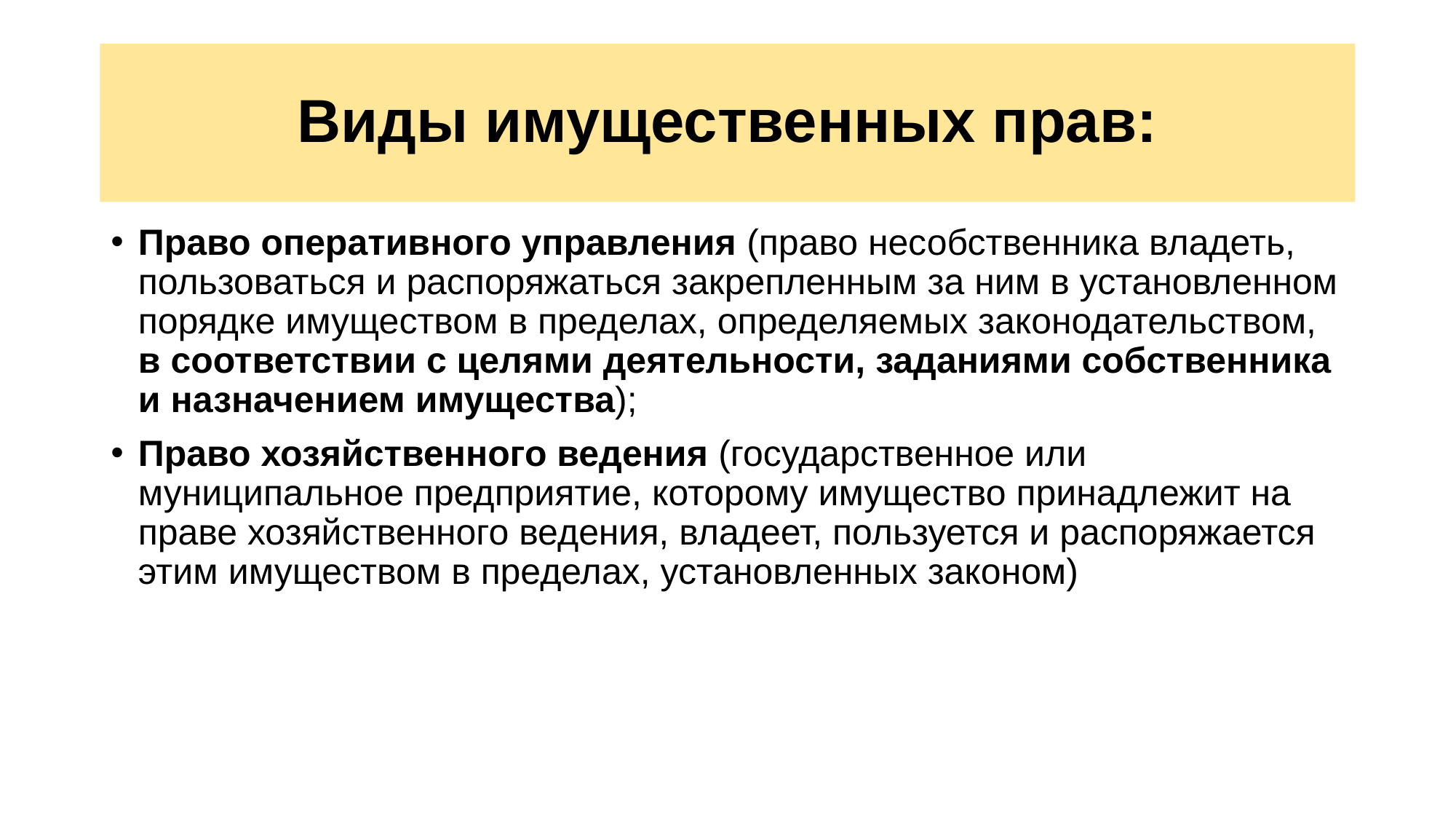

# Виды имущественных прав:
Право оперативного управления (право несобственника владеть, пользоваться и распоряжаться закрепленным за ним в установленном порядке имуществом в пределах, определяемых законодательством, в соответствии с целями деятельности, заданиями собственника и назначением имущества);
Право хозяйственного ведения (государственное или муниципальное предприятие, которому имущество принадлежит на праве хозяйственного ведения, владеет, пользуется и распоряжается этим имуществом в пределах, установленных законом)